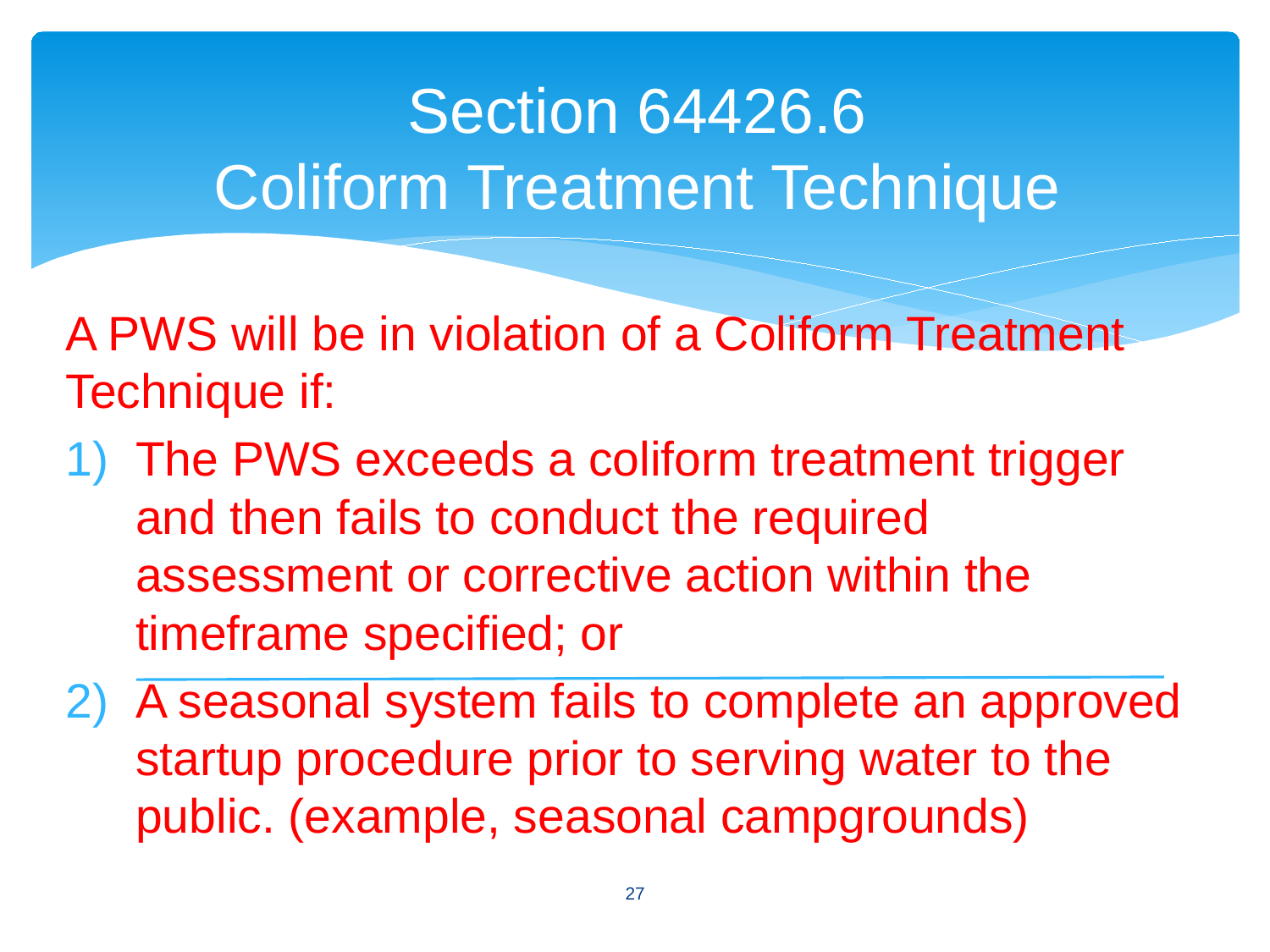

Section 64426.6
Coliform Treatment Technique
A PWS will be in violation of a Coliform Treatment Technique if:
The PWS exceeds a coliform treatment trigger and then fails to conduct the required assessment or corrective action within the timeframe specified; or
A seasonal system fails to complete an approved startup procedure prior to serving water to the public. (example, seasonal campgrounds)
27